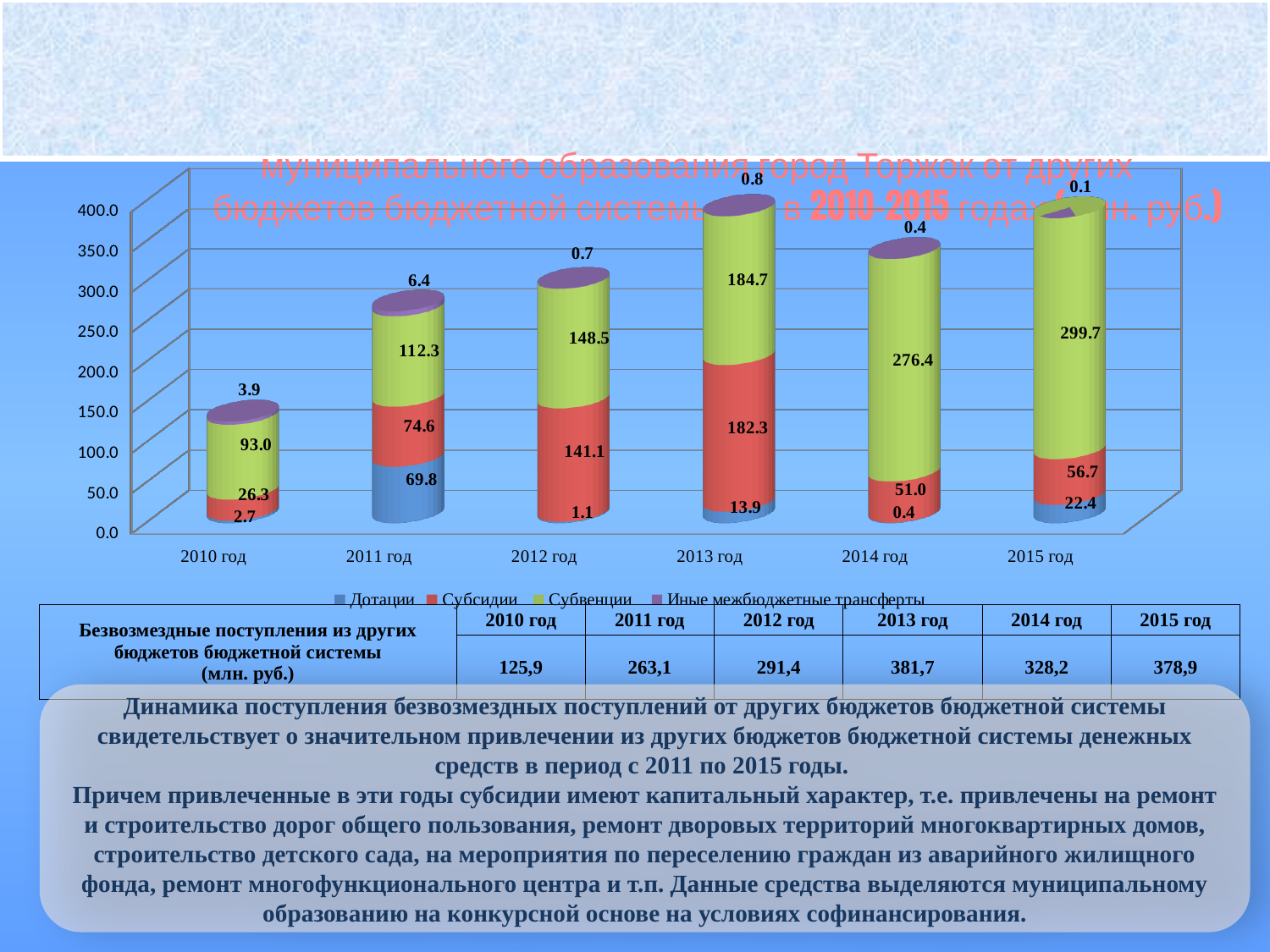

Структура и динамика безвозмездных поступлений в бюджет
                муниципального образования город Торжок от других
                    бюджетов бюджетной системы РФ в 2010-2015 годах (млн. руб.)

[unsupported chart]

| Безвозмездные поступления из других бюджетов бюджетной системы (млн. руб.) | 2010 год | 2011 год | 2012 год | 2013 год | 2014 год | 2015 год |
| --- | --- | --- | --- | --- | --- | --- |
|  | 125,9 | 263,1 | 291,4 | 381,7 | 328,2 | 378,9 |
Динамика поступления безвозмездных поступлений от других бюджетов бюджетной системы свидетельствует о значительном привлечении из других бюджетов бюджетной системы денежных средств в период с 2011 по 2015 годы.
Причем привлеченные в эти годы субсидии имеют капитальный характер, т.е. привлечены на ремонт и строительство дорог общего пользования, ремонт дворовых территорий многоквартирных домов, строительство детского сада, на мероприятия по переселению граждан из аварийного жилищного фонда, ремонт многофункционального центра и т.п. Данные средства выделяются муниципальному образованию на конкурсной основе на условиях софинансирования.